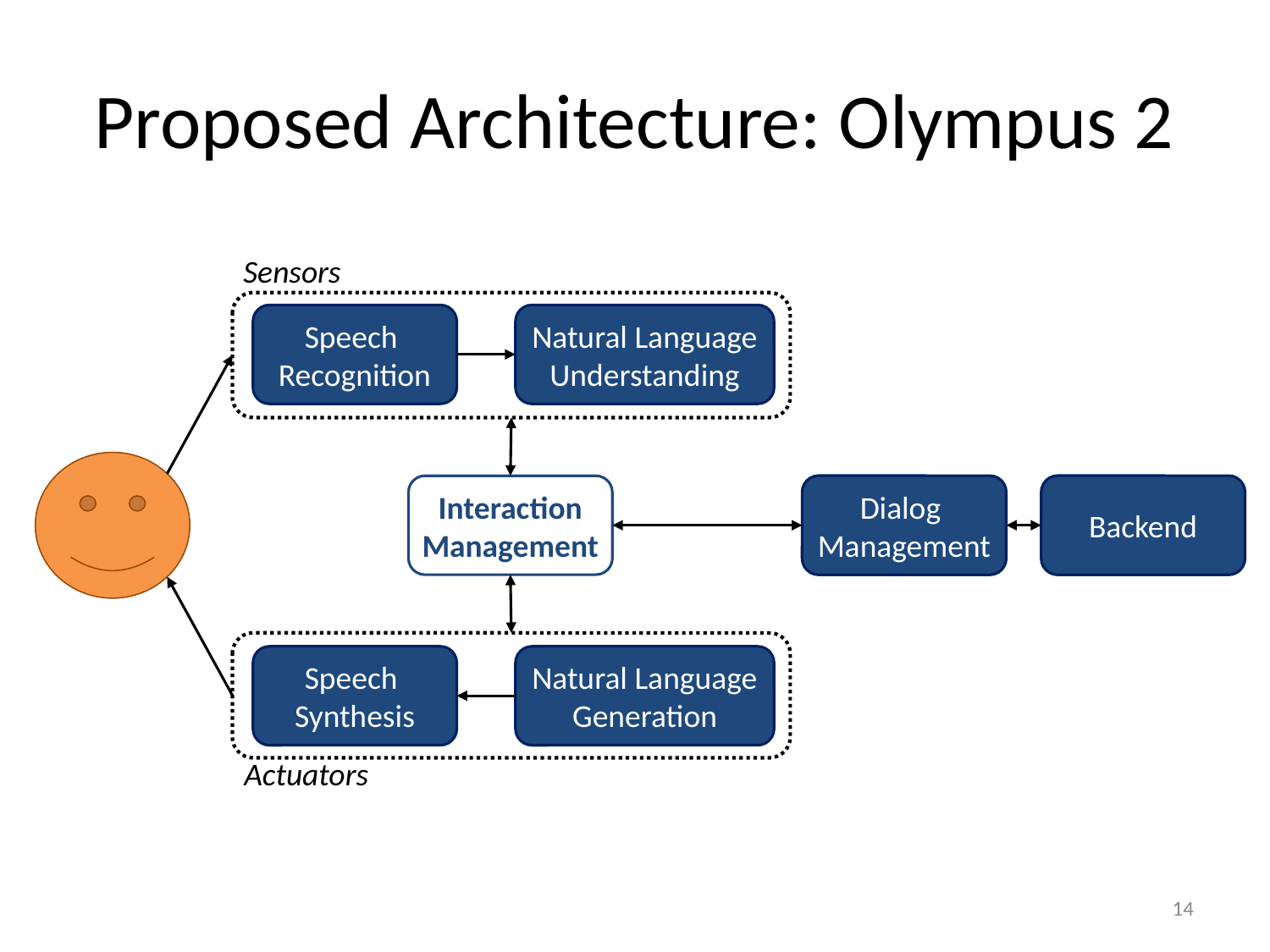

# Proposed Architecture: Olympus 2
Sensors

Speech
Recognition
Natural Language
Understanding

Dialog
Management
Backend
Interaction
Management

Speech
Synthesis
Natural Language
Generation
Actuators
14